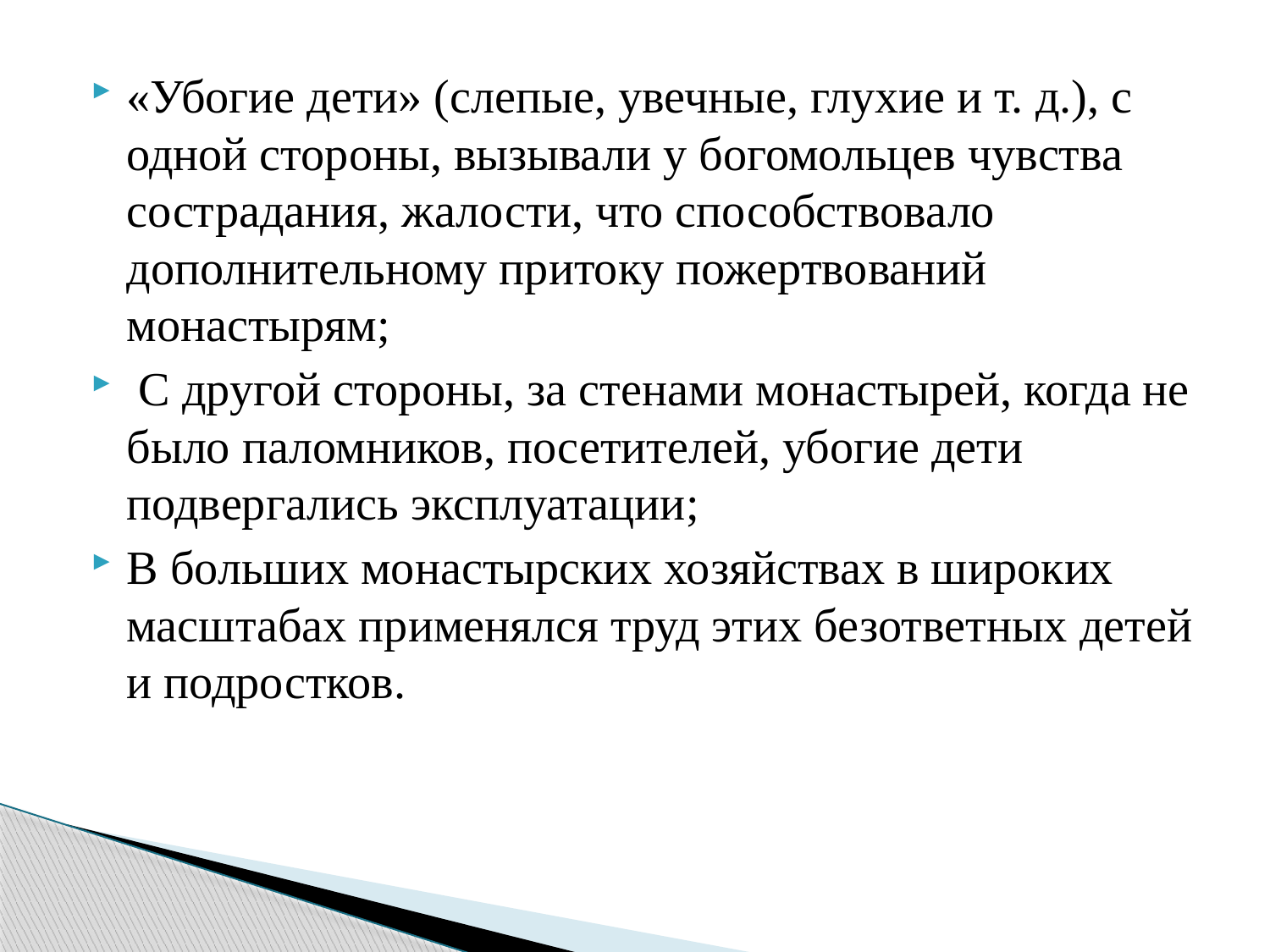

«Убогие дети» (слепые, увечные, глухие и т. д.), с одной стороны, вызывали у богомольцев чувства сострадания, жалости, что способствовало дополнительному притоку пожертвований монастырям;
 С другой стороны, за стенами монастырей, когда не было паломников, посетителей, убогие дети подвергались эксплуатации;
В больших монастырских хозяйствах в широких масштабах применялся труд этих безответных детей и подростков.